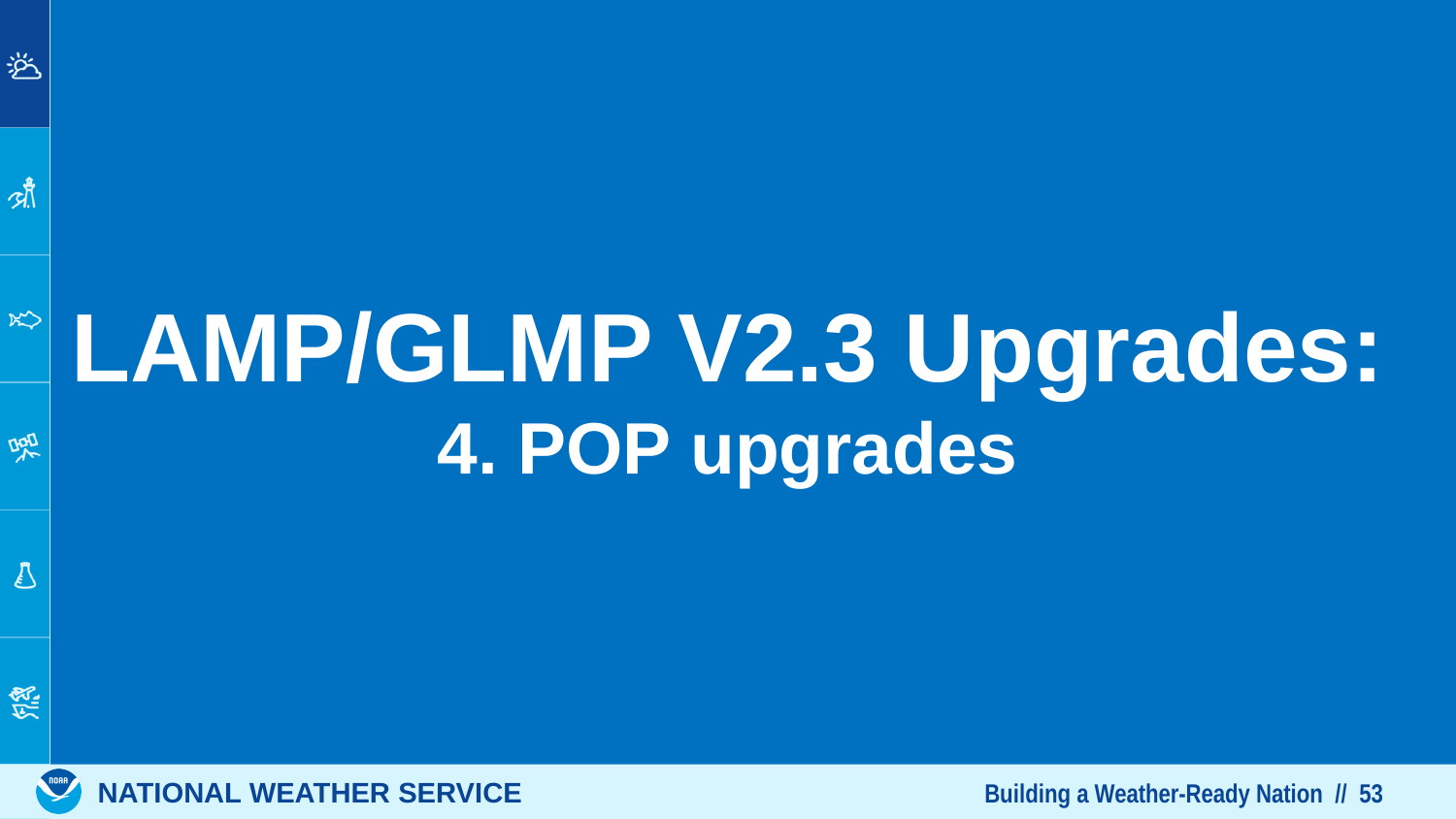

# LAMP/GLMP V2.3 Upgrades: 4. POP upgrades